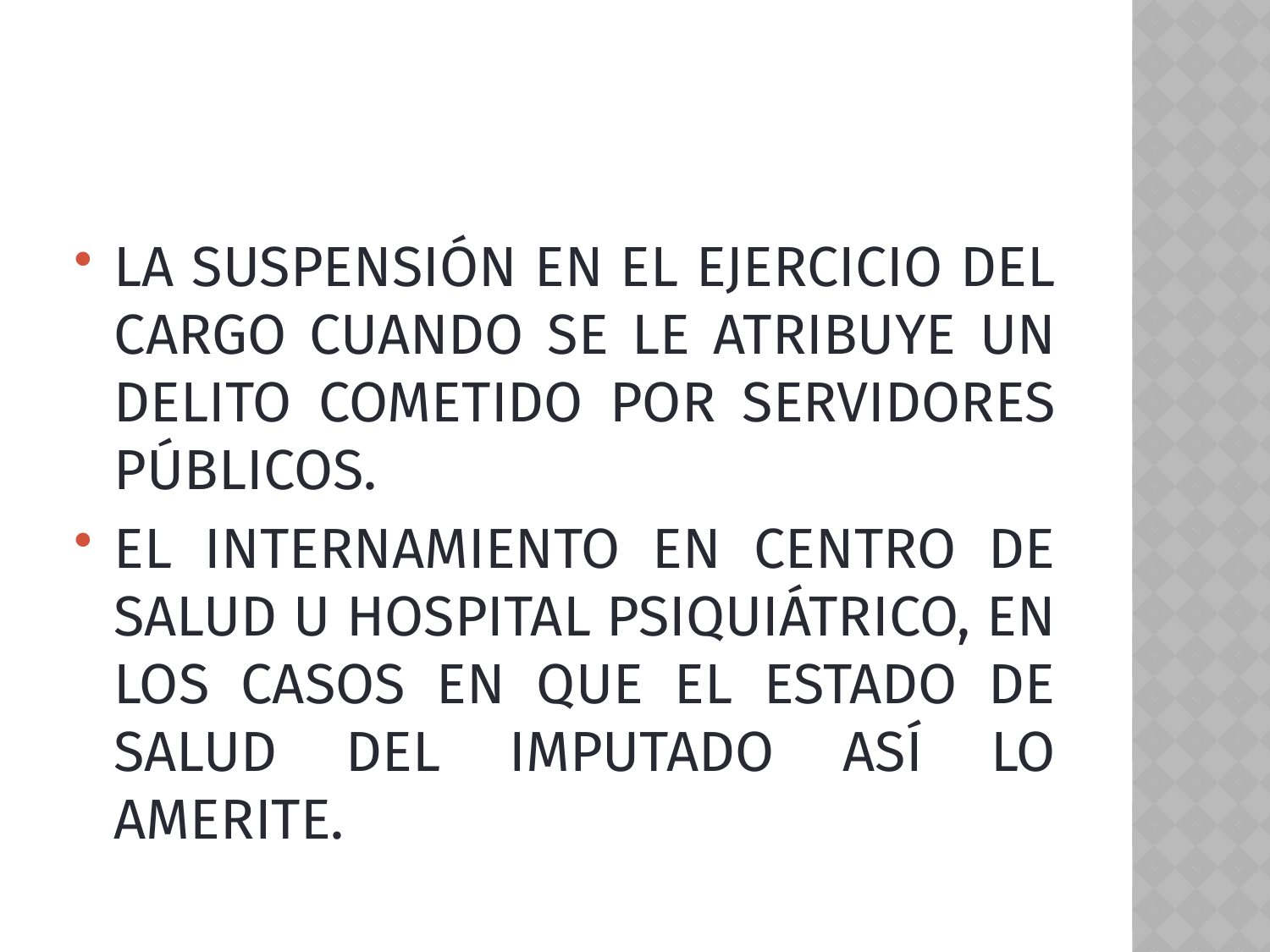

#
LA SUSPENSIÓN EN EL EJERCICIO DEL CARGO CUANDO SE LE ATRIBUYE UN DELITO COMETIDO POR SERVIDORES PÚBLICOS.
EL INTERNAMIENTO EN CENTRO DE SALUD U HOSPITAL PSIQUIÁTRICO, EN LOS CASOS EN QUE EL ESTADO DE SALUD DEL IMPUTADO ASÍ LO AMERITE.